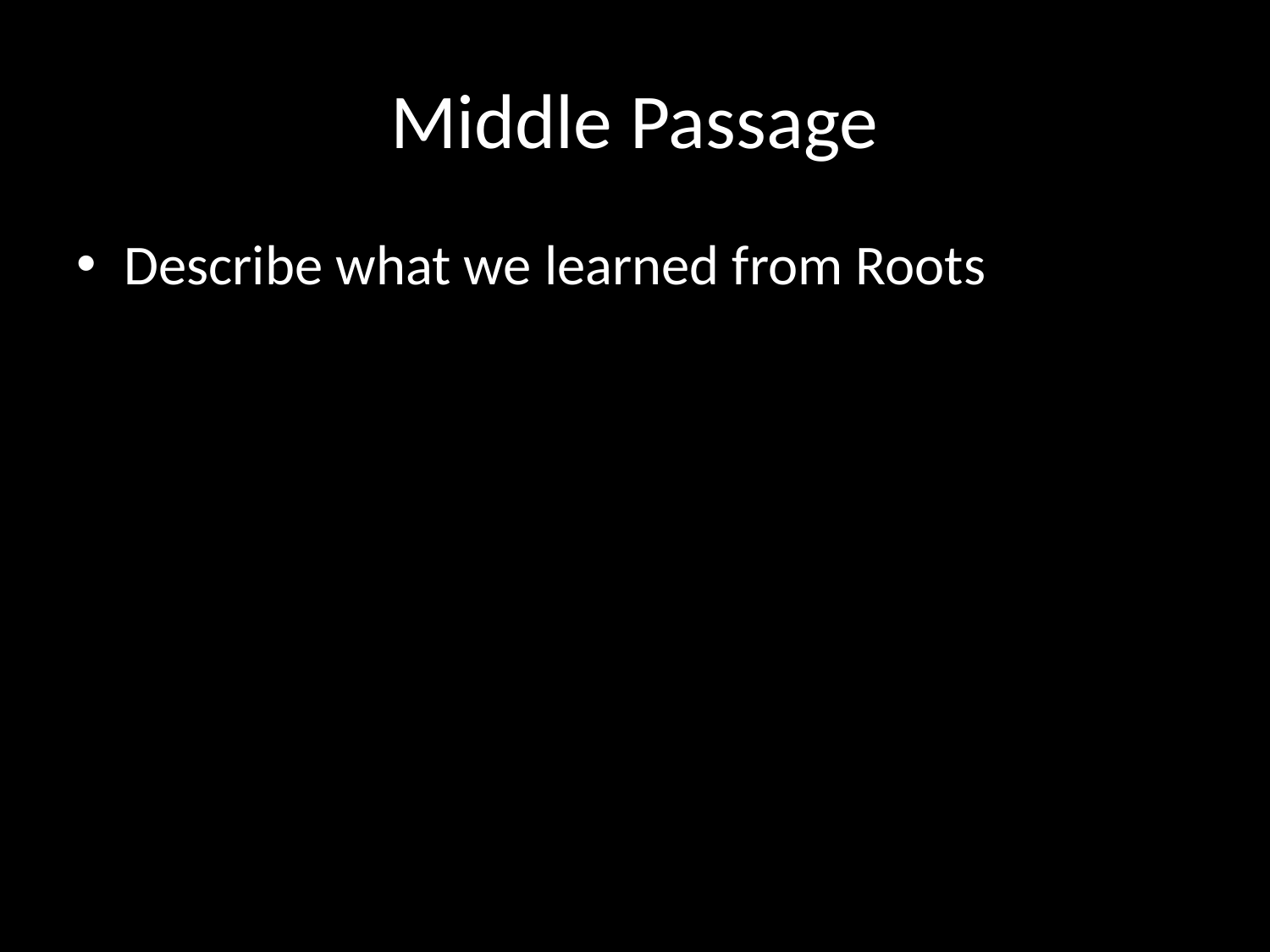

# Middle Passage
Describe what we learned from Roots